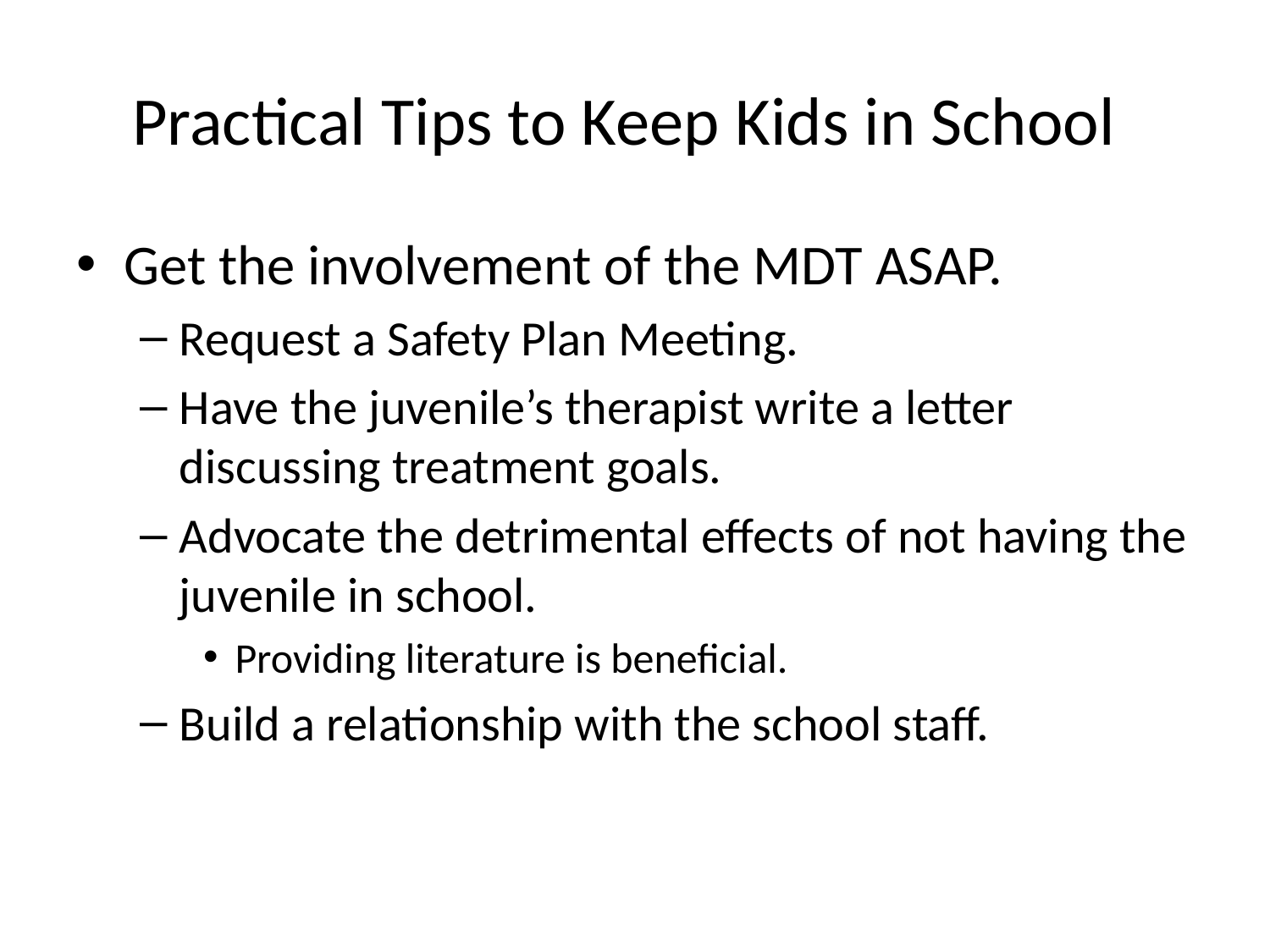

# Practical Tips to Keep Kids in School
Get the involvement of the MDT ASAP.
Request a Safety Plan Meeting.
Have the juvenile’s therapist write a letter discussing treatment goals.
Advocate the detrimental effects of not having the juvenile in school.
Providing literature is beneficial.
Build a relationship with the school staff.